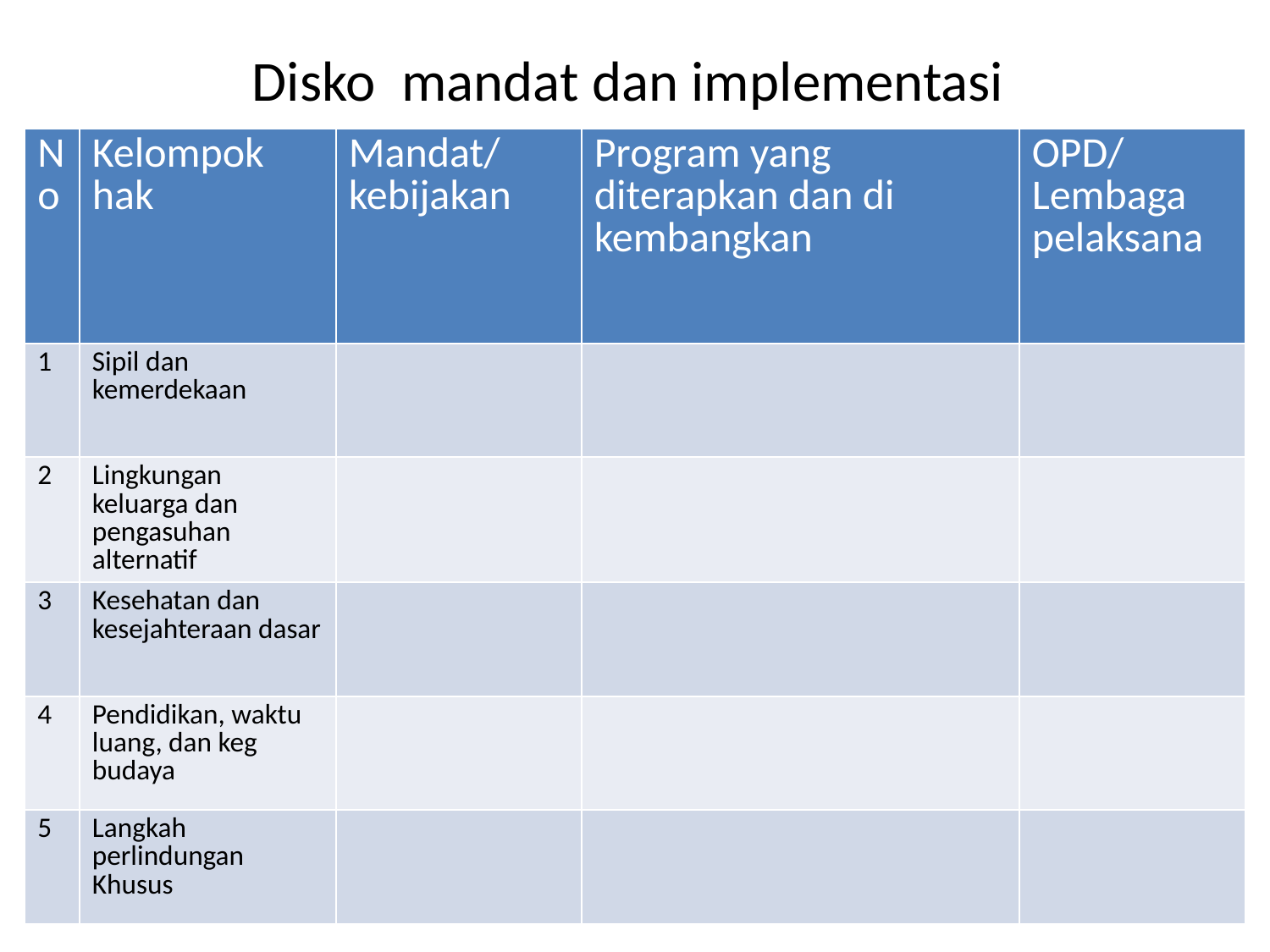

# Disko  mandat dan implementasi
| No | Kelompok hak | Mandat/ kebijakan | Program yang diterapkan dan di kembangkan | OPD/ Lembaga pelaksana |
| --- | --- | --- | --- | --- |
| 1 | Sipil dan kemerdekaan |  |  |  |
| 2 | Lingkungan keluarga dan pengasuhan alternatif |  |  |  |
| 3 | Kesehatan dan kesejahteraan dasar |  |  |  |
| 4 | Pendidikan, waktu luang, dan keg budaya |  |  |  |
| 5 | Langkah perlindungan Khusus |  |  |  |